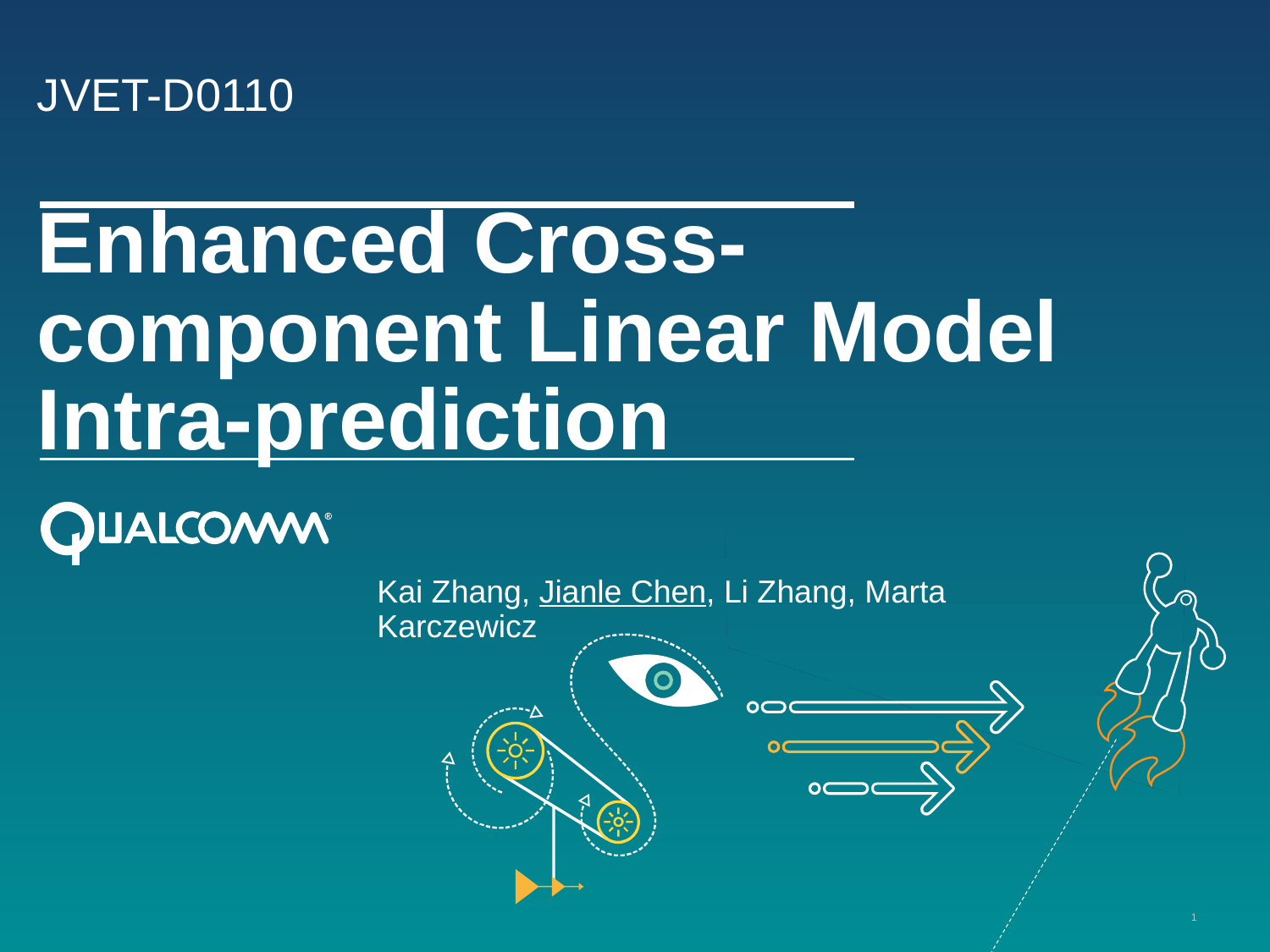

JVET-D0110
# Enhanced Cross-component Linear Model Intra-prediction
Kai Zhang, Jianle Chen, Li Zhang, Marta Karczewicz